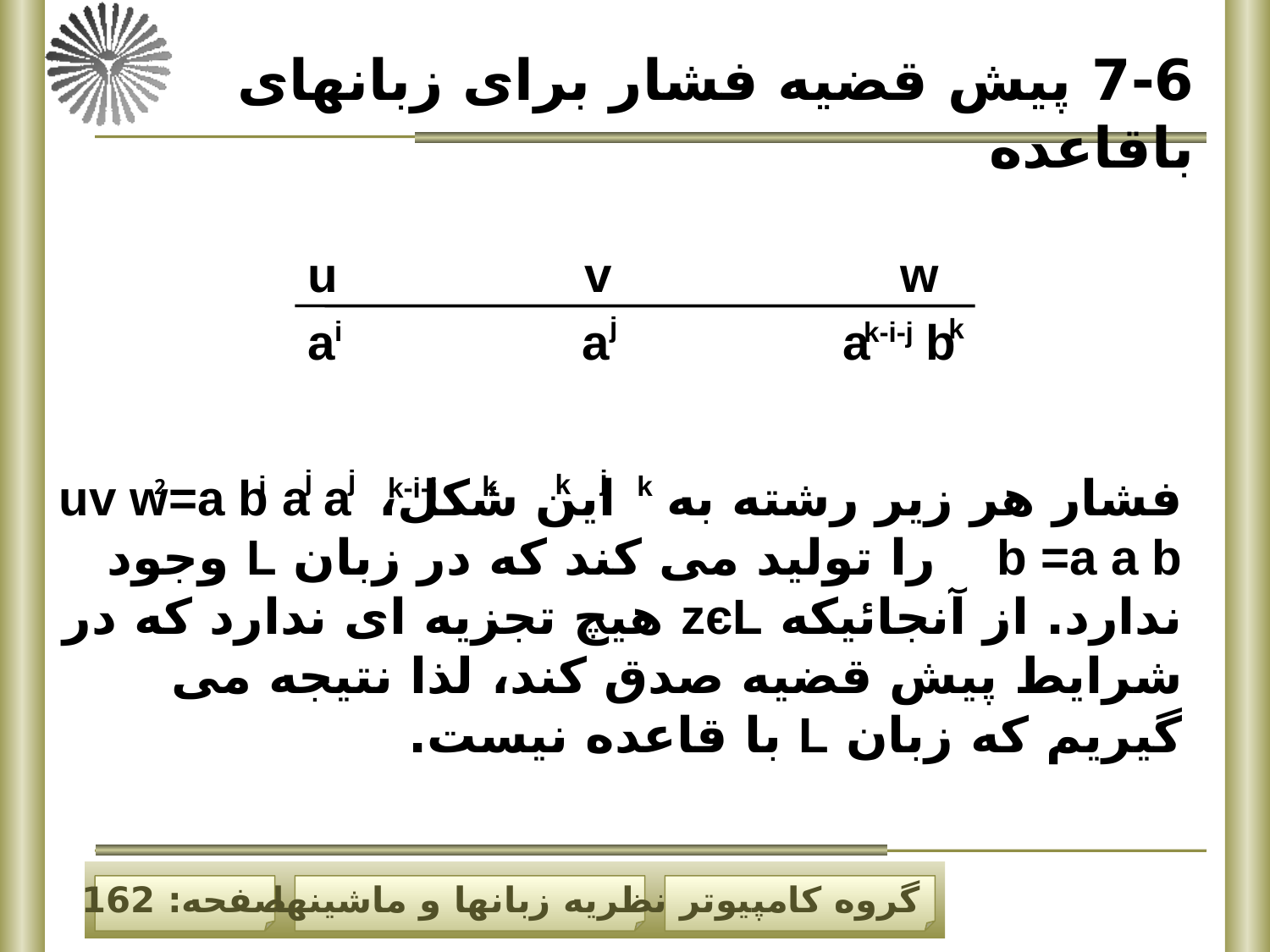

7-6 پیش قضیه فشار برای زبانهای باقاعده
u                  v                     w
j
a                  a                 a    b
k

i
k-i-j
j
j
j
فشار هر زیر رشته به   این شکل،uv w=a b a a     b =a a b  را تولید می کند که در زبان L وجود ندارد. از آنجائیکه zєL هیچ تجزیه ای ندارد که در شرایط پیش قضیه صدق کند، لذا نتیجه می گیریم که زبان L با قاعده نیست.
k
i
k
k
k-i-j
2